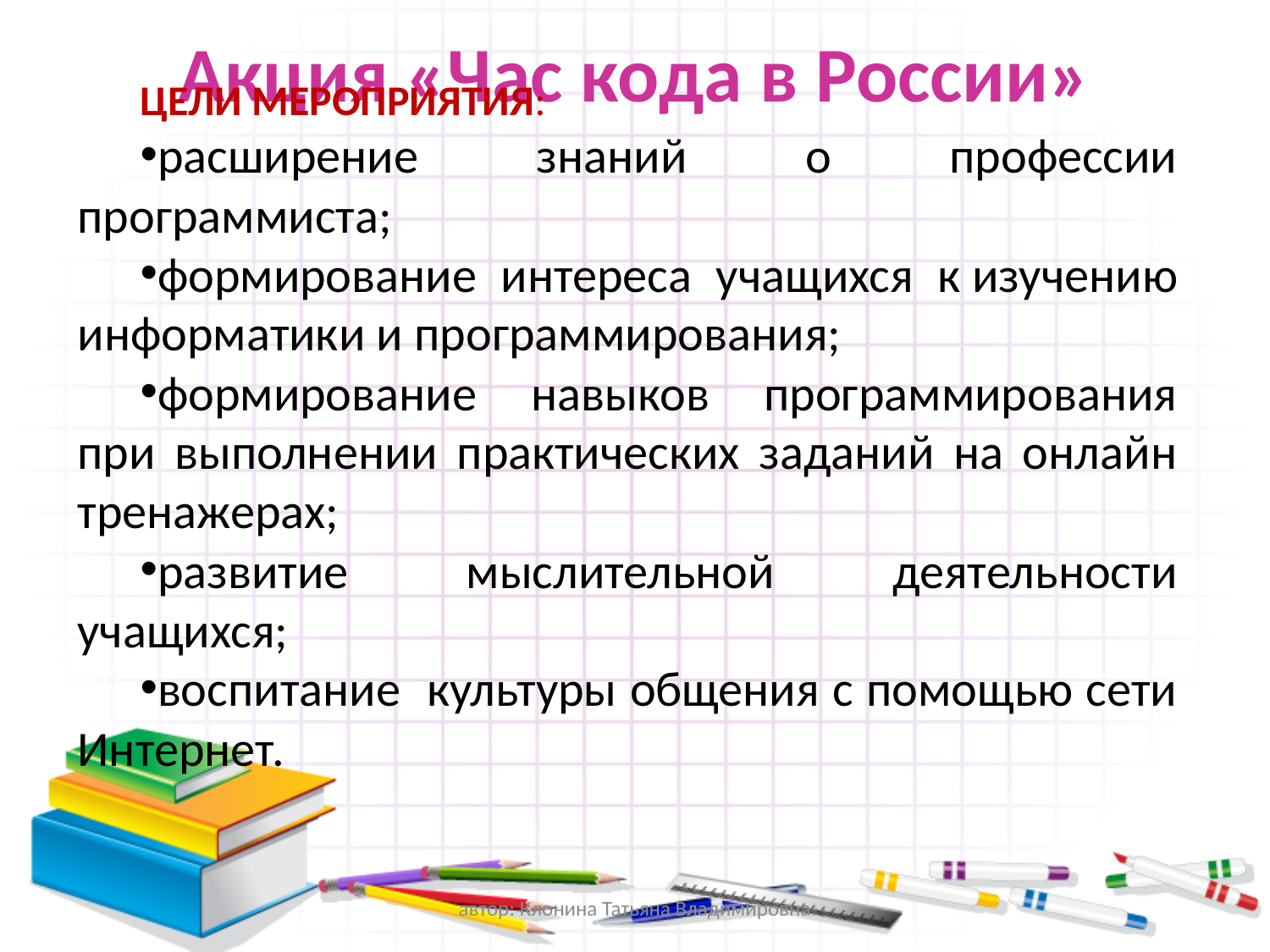

# Акция «Час кода в России»
ЦЕЛИ МЕРОПРИЯТИЯ:
расширение знаний о профессии программиста;
формирование интереса учащихся к изучению информатики и программирования;
формирование навыков программирования при выполнении практических заданий на онлайн тренажерах;
развитие мыслительной деятельности учащихся;
воспитание  культуры общения с помощью сети Интернет.
автор: Клонина Татьяна Владимировна